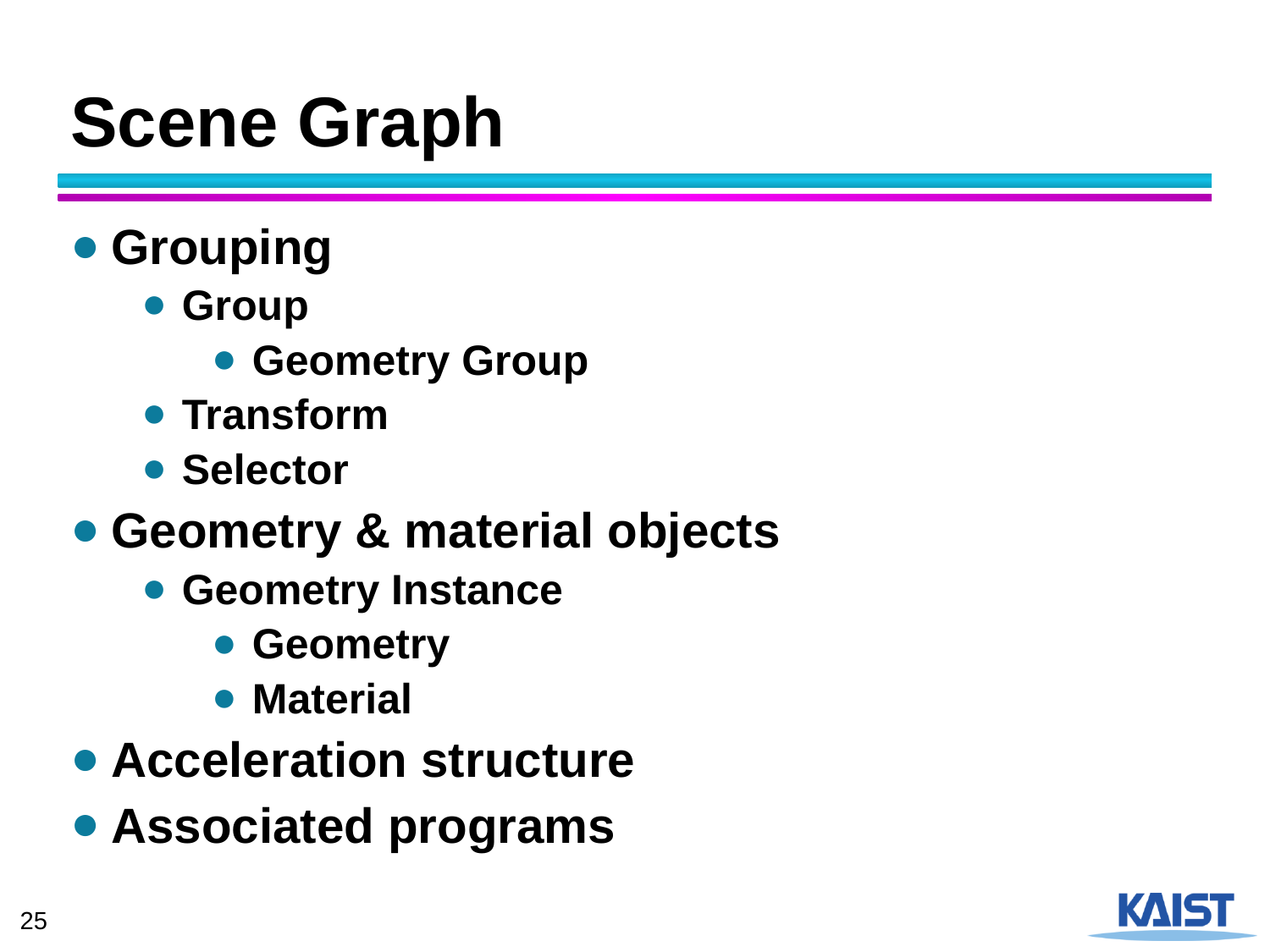

# Scene Graph
Grouping
Group
Geometry Group
Transform
Selector
Geometry & material objects
Geometry Instance
Geometry
Material
Acceleration structure
Associated programs